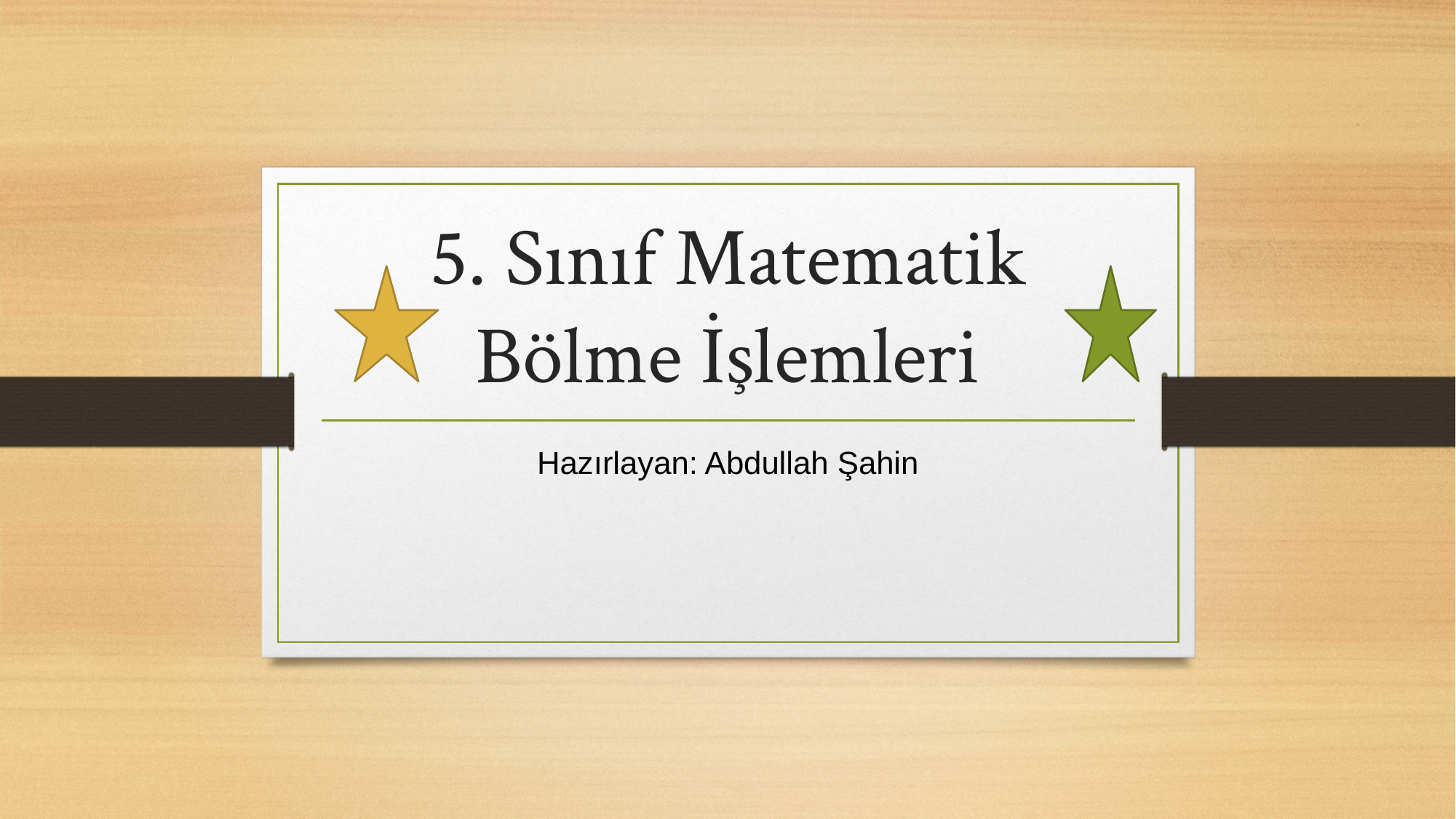

# 5. Sınıf Matematik Bölme İşlemleri

Hazırlayan: Abdullah Şahin